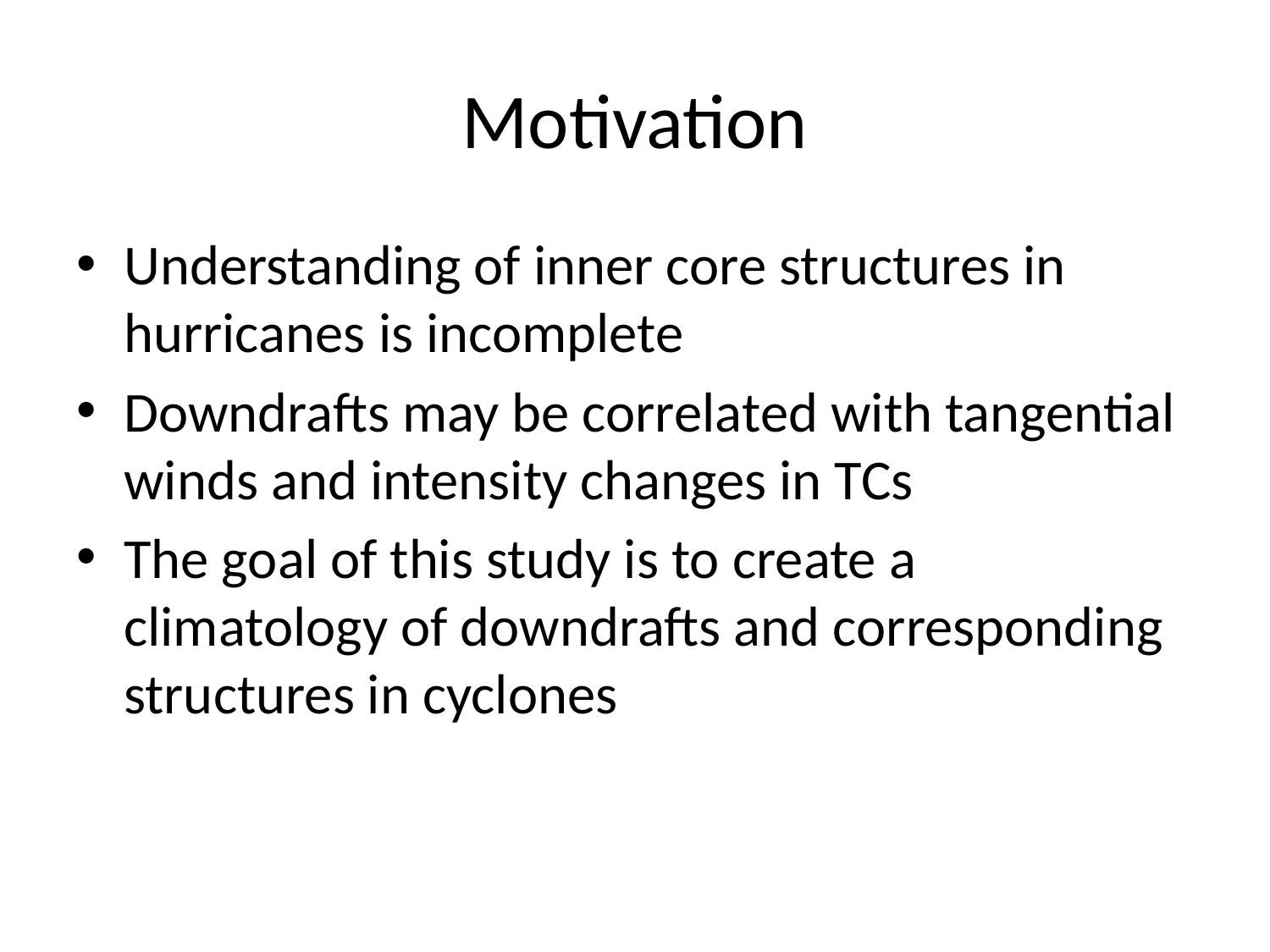

# Motivation
Understanding of inner core structures in hurricanes is incomplete
Downdrafts may be correlated with tangential winds and intensity changes in TCs
The goal of this study is to create a climatology of downdrafts and corresponding structures in cyclones